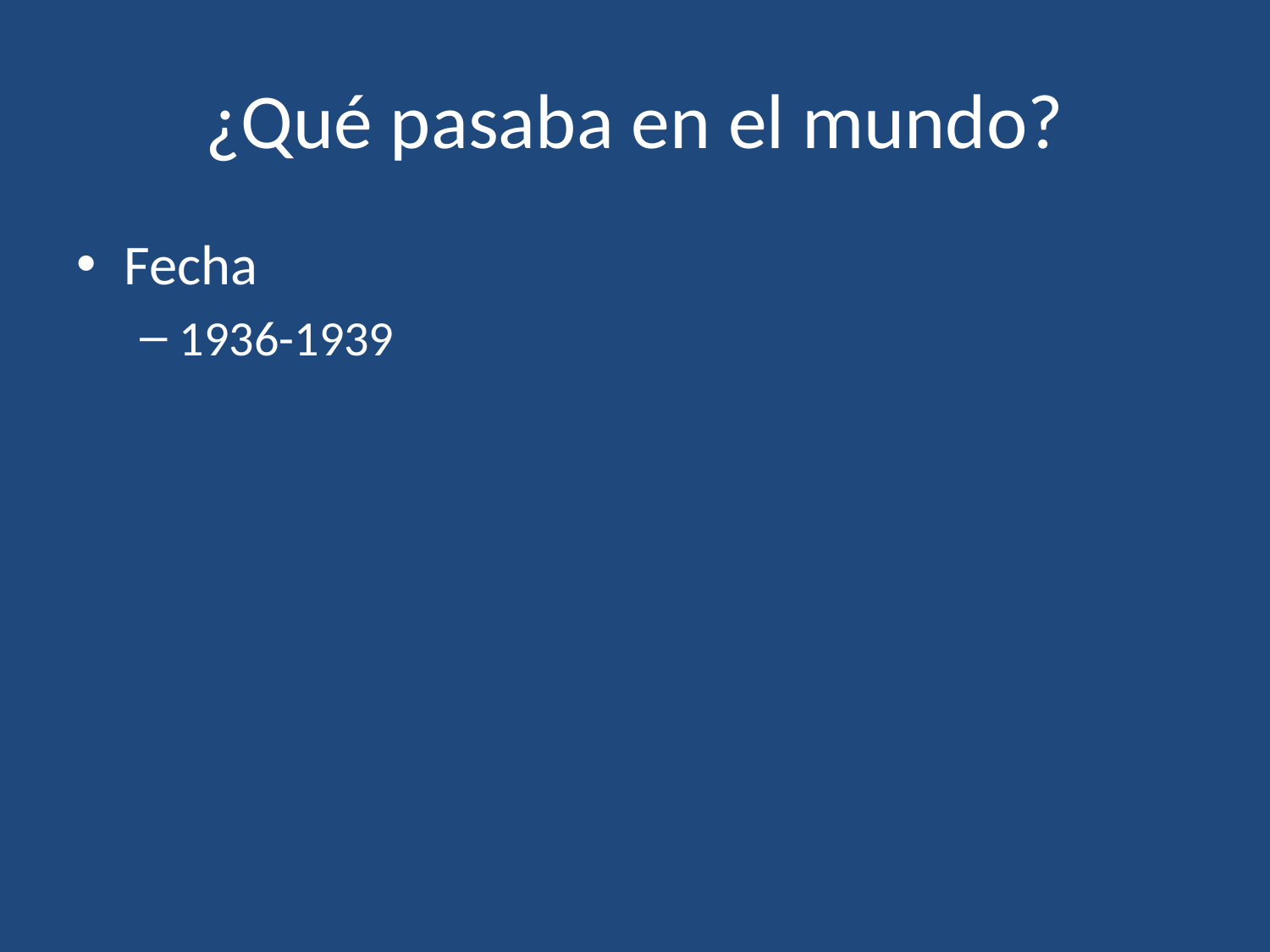

# ¿Qué pasaba en el mundo?
Fecha
1936-1939